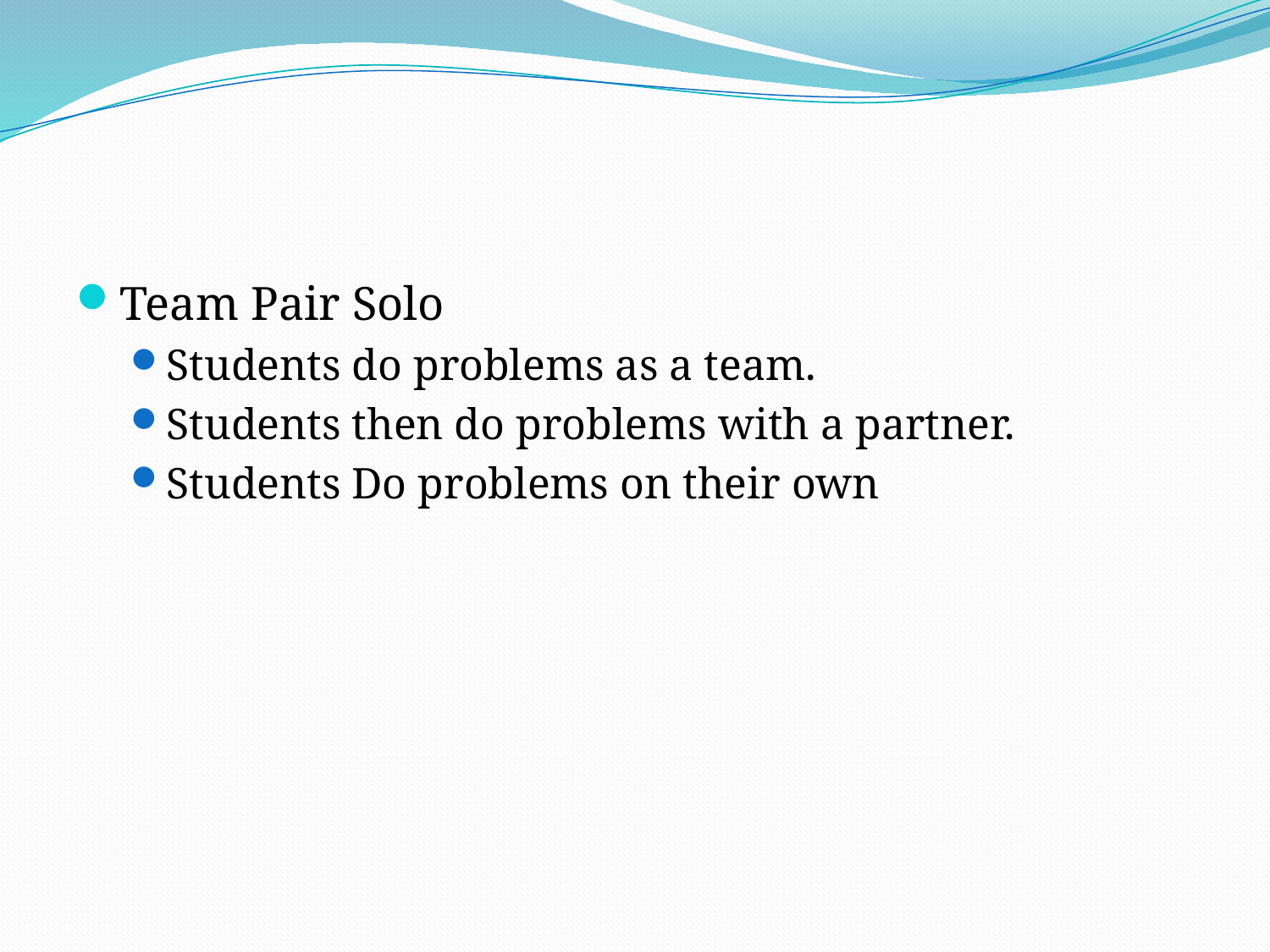

#
Team Pair Solo
Students do problems as a team.
Students then do problems with a partner.
Students Do problems on their own